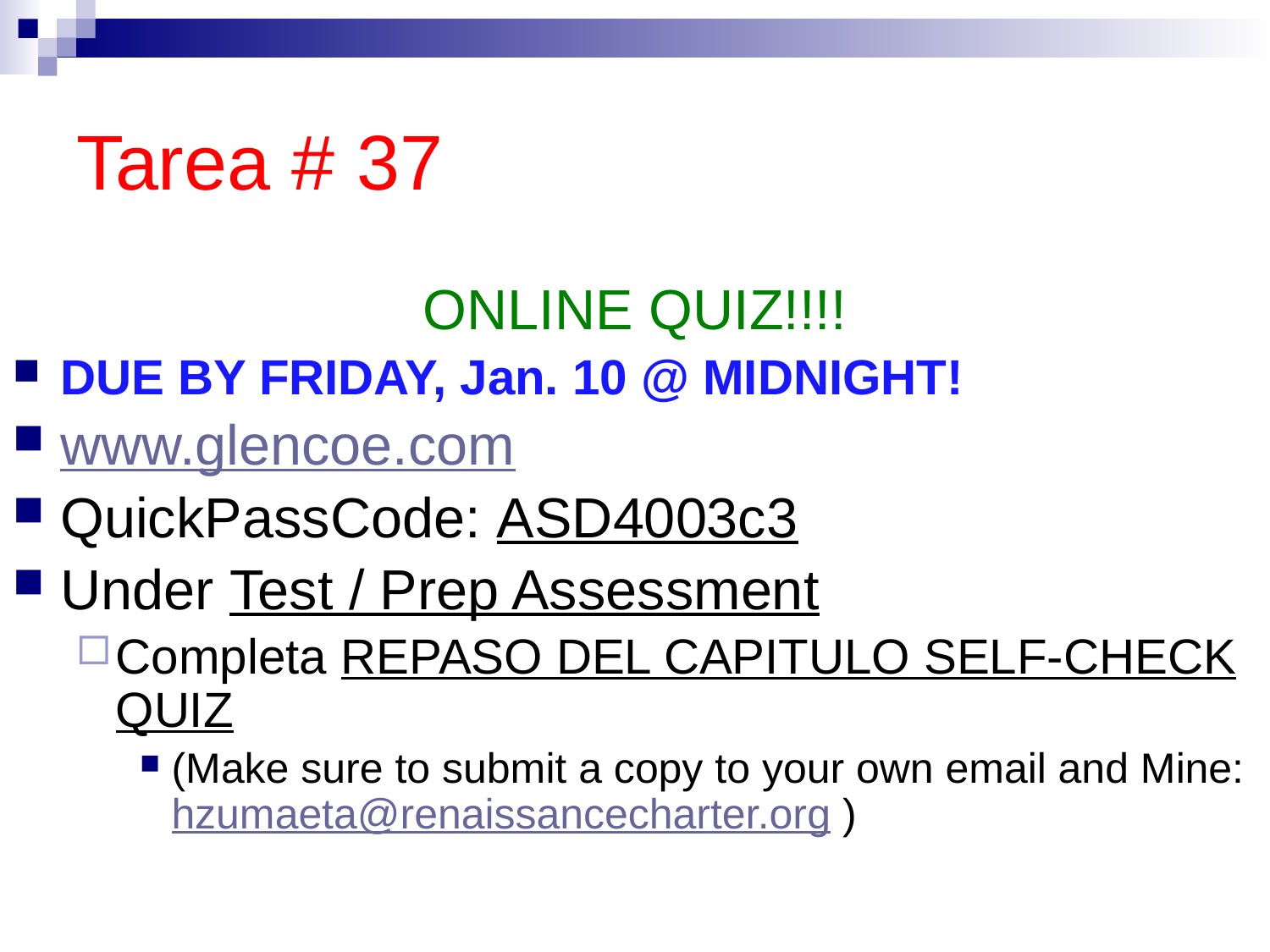

# Tarea # 37
ONLINE QUIZ!!!!
DUE BY FRIDAY, Jan. 10 @ MIDNIGHT!
www.glencoe.com
QuickPassCode: ASD4003c3
Under Test / Prep Assessment
Completa REPASO DEL CAPITULO SELF-CHECK QUIZ
(Make sure to submit a copy to your own email and Mine: hzumaeta@renaissancecharter.org )